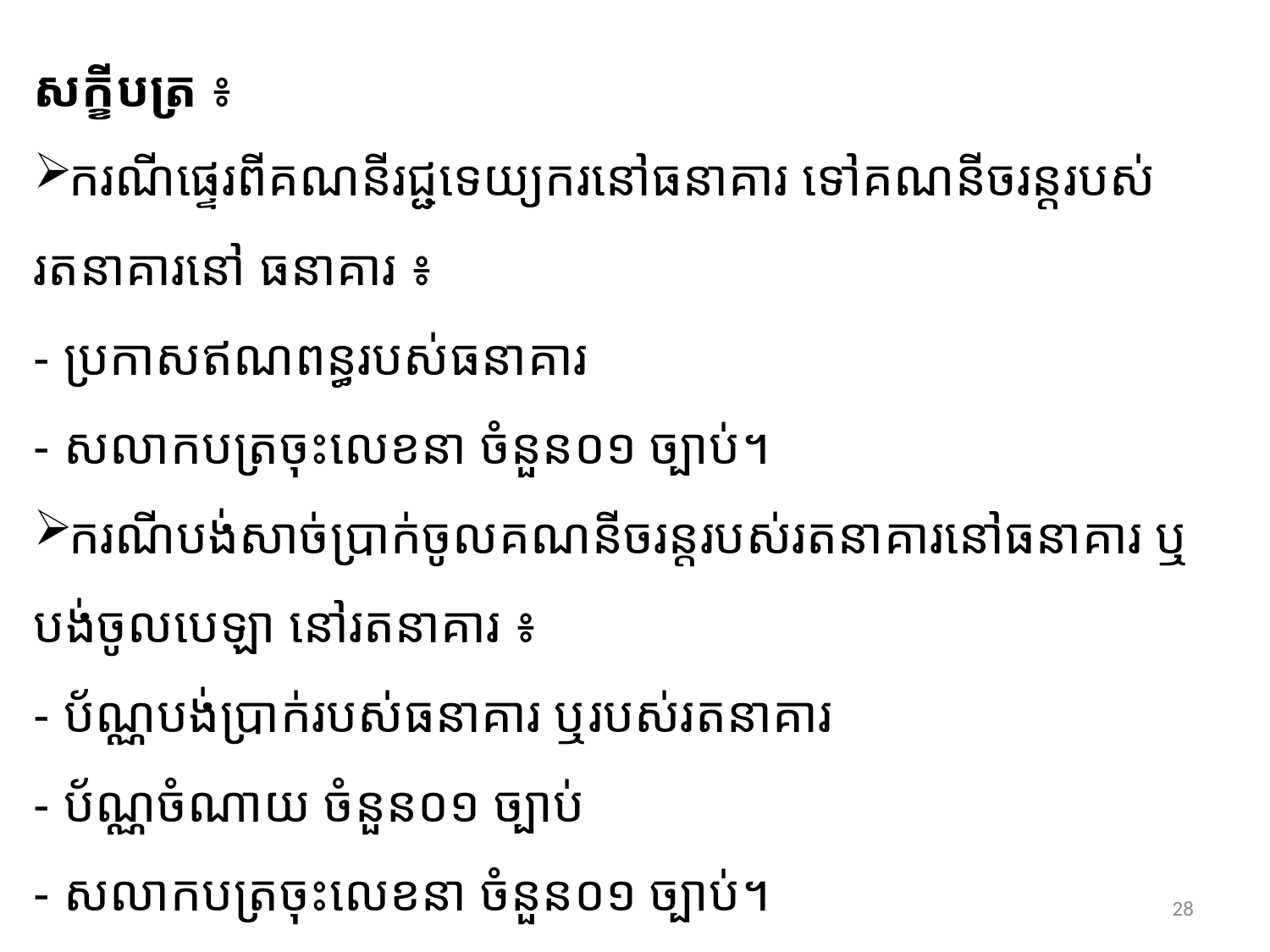

#
សក្ខីបត្រ ៖
ករណីផ្ទេរពីគណនីរជ្ជទេយ្យករនៅធនាគារ ទៅគណនីចរន្តរបស់រតនាគារនៅ ធនាគារ ៖
- ប្រកាសឥណពន្ធរបស់ធនាគារ
- សលាកបត្រចុះលេខនា ចំនួន០១ ច្បាប់។
ករណីបង់សាច់ប្រាក់ចូលគណនីចរន្តរបស់រតនាគារនៅធនាគារ​ ឬបង់ចូលបេឡា នៅរតនាគារ ៖
- ប័ណ្ណបង់ប្រាក់របស់ធនាគារ ឬរបស់រតនាគារ
- ប័ណ្ណចំណាយ​ ចំនួន០១ ច្បាប់
- សលាកបត្រចុះលេខនា ចំនួន០១ ច្បាប់។

28